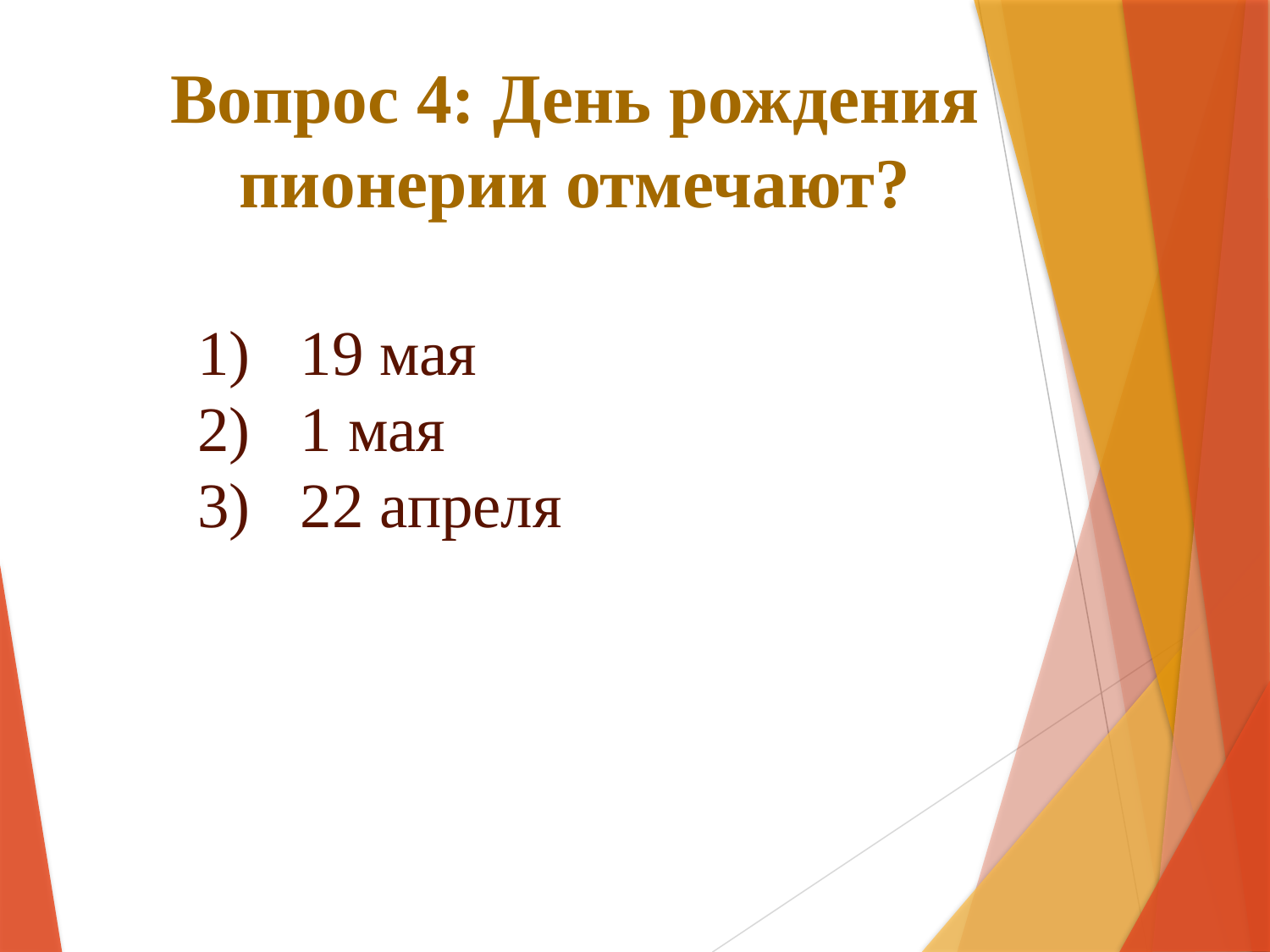

# Вопрос 4: День рождения пионерии отмечают?
19 мая
1 мая
22 апреля